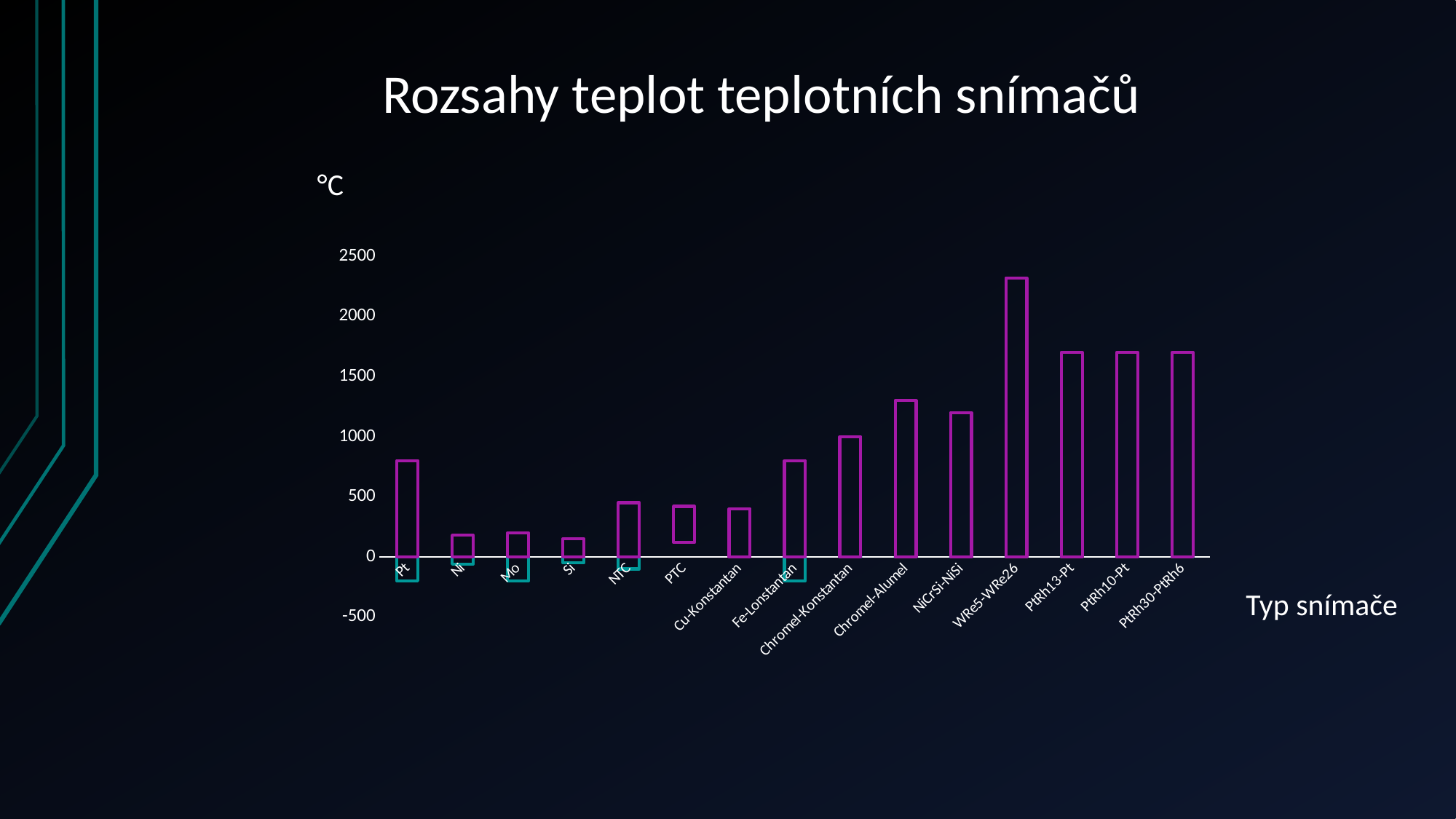

# Rozsahy teplot teplotních snímačů
°C

### Chart

| Category | Series 1 | Series 2 |
|---|---|---|
| Pt | -200.0 | 800.0 |
| Ni | -60.0 | 180.0 |
| Mo | -200.0 | 200.0 |
| Si | -50.0 | 150.0 |
| NTC | -100.0 | 450.0 |
| PTC | 120.0 | 300.0 |
| Cu-Konstantan | -200.0 | 400.0 |
| Fe-Lonstantan | -200.0 | 800.0 |
| Chromel-Konstantan | 0.0 | 1000.0 |
| Chromel-Alumel | 0.0 | 1300.0 |
| NiCrSi-NiSi | 0.0 | 1200.0 |
| WRe5-WRe26 | 0.0 | 2320.0 |
| PtRh13-Pt | 0.0 | 1700.0 |
| PtRh10-Pt | 0.0 | 1700.0 |
| PtRh30-PtRh6 | 0.0 | 1700.0 |
Typ snímače